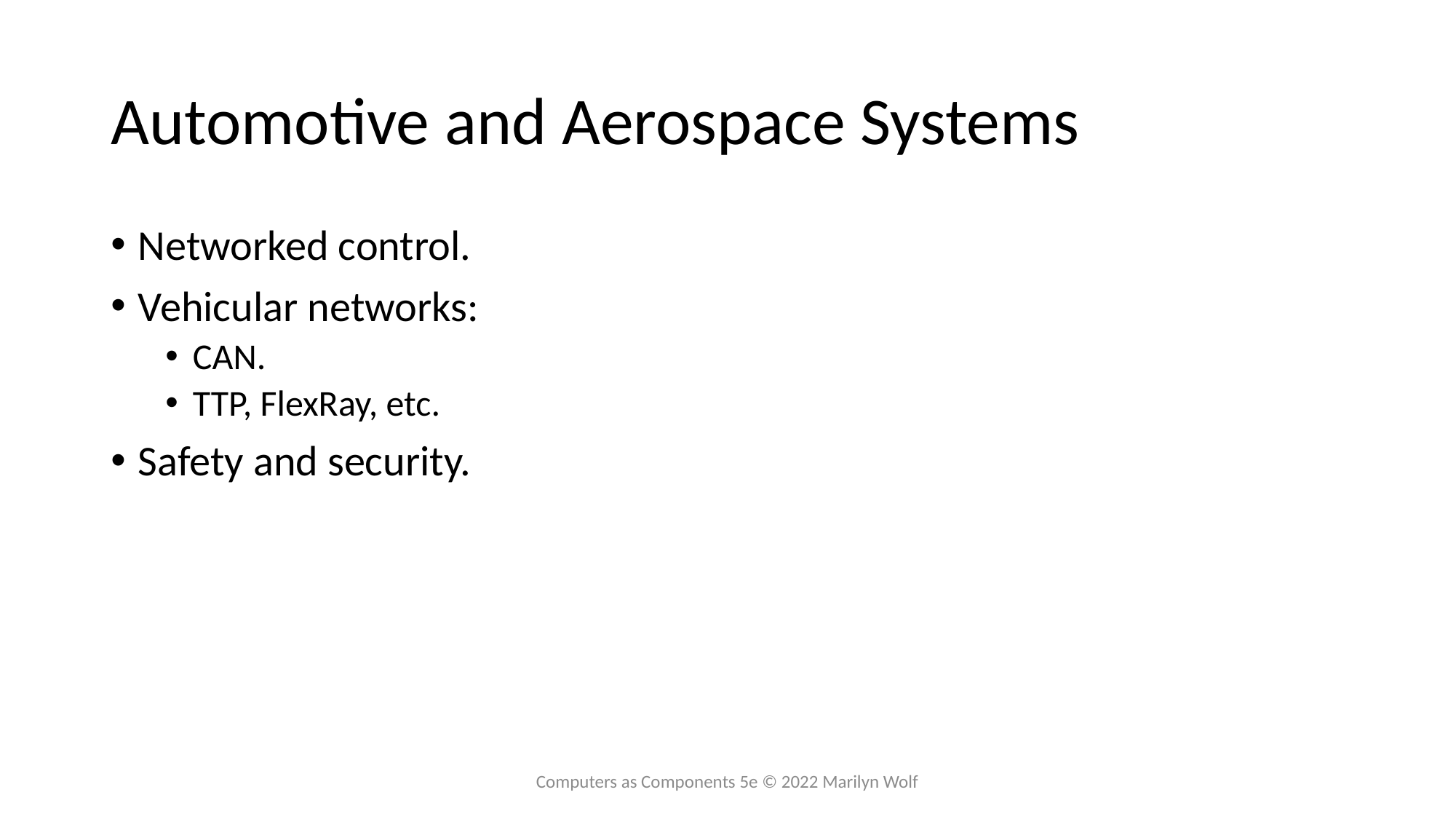

# Automotive and Aerospace Systems
Networked control.
Vehicular networks:
CAN.
TTP, FlexRay, etc.
Safety and security.
Computers as Components 5e © 2022 Marilyn Wolf